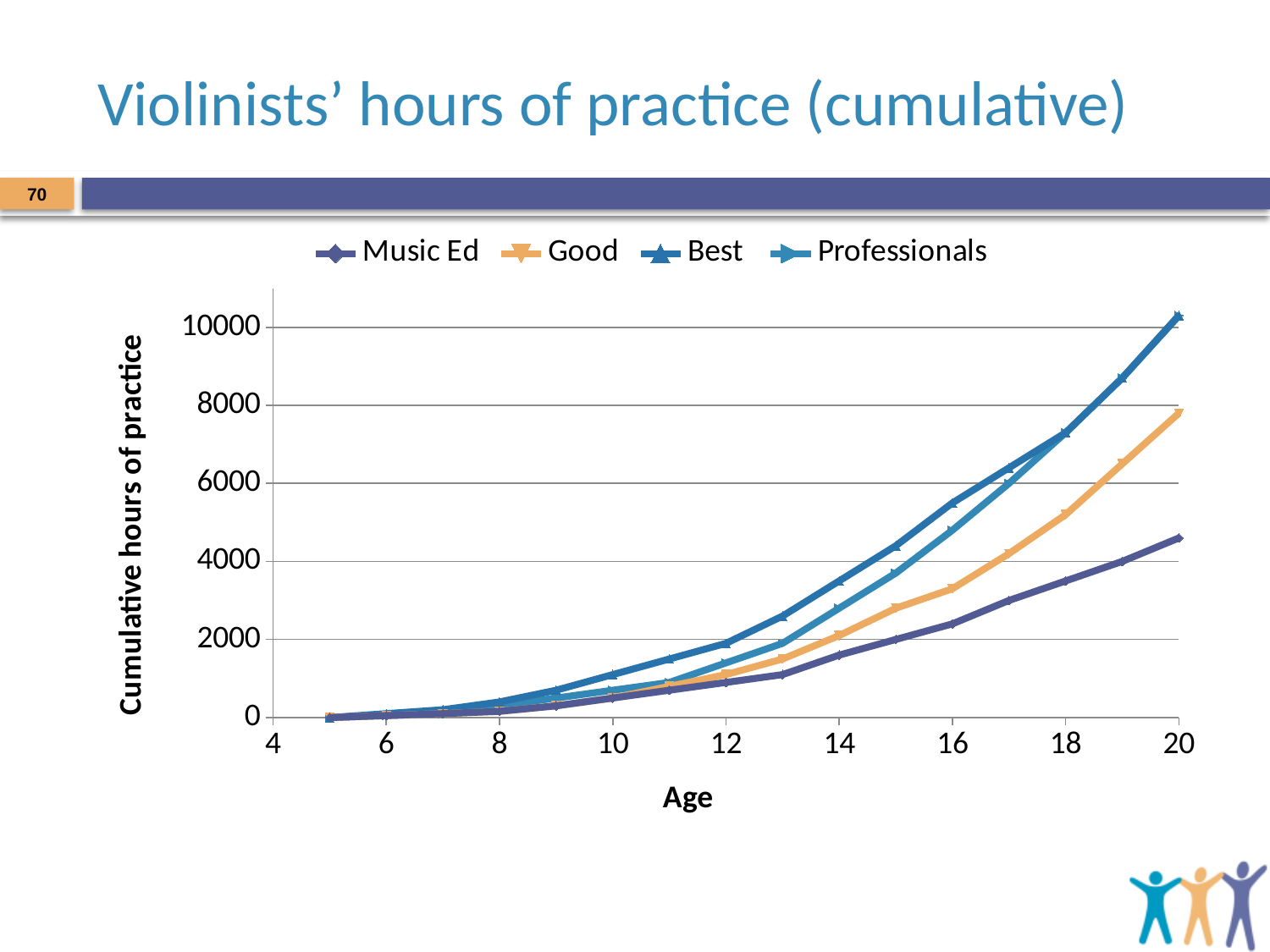

# Violinists’ hours of practice (cumulative)
70

### Chart

| Category | Music Ed | Good | Best  | Professionals |
|---|---|---|---|---|